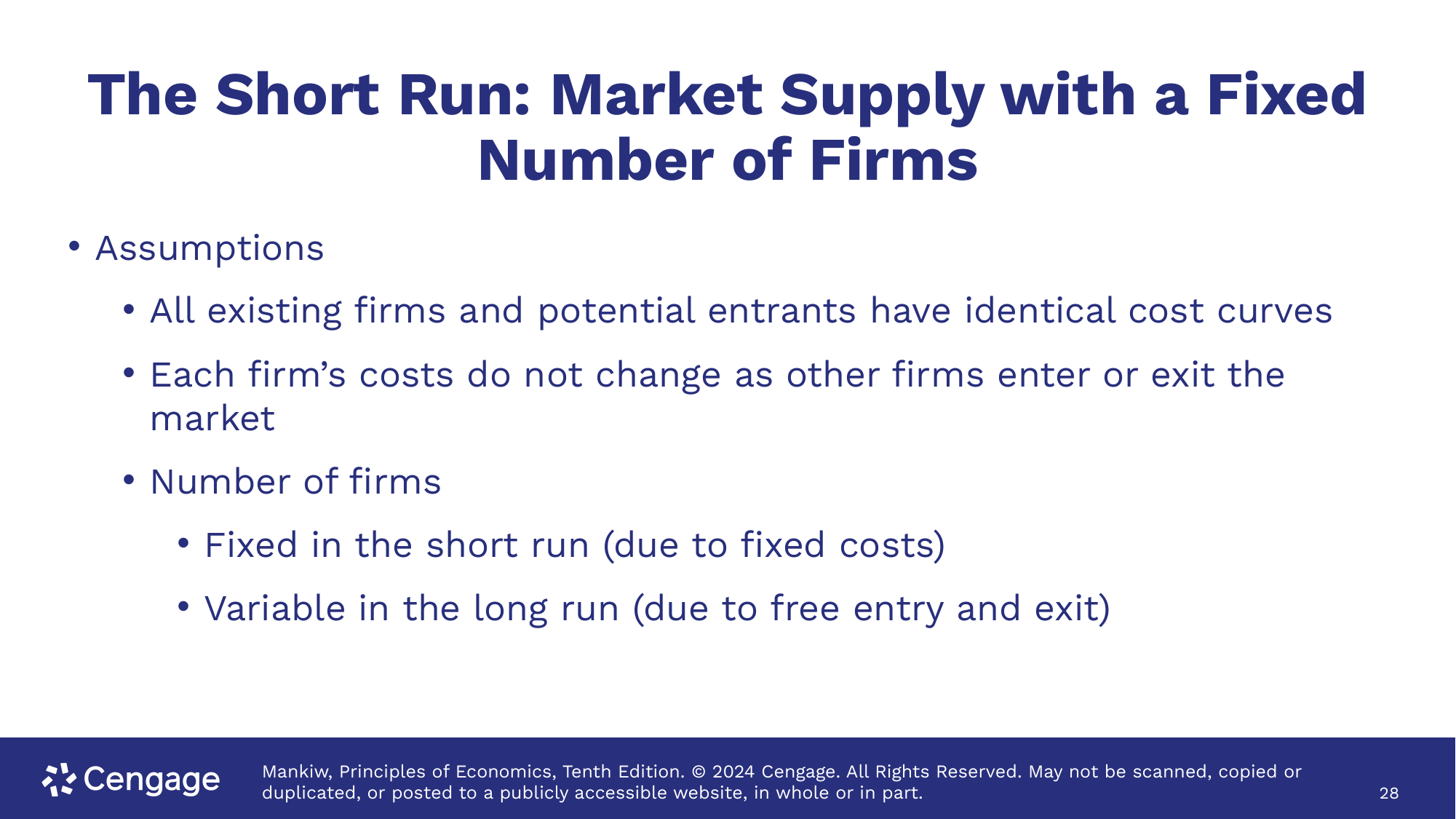

# The Short Run: Market Supply with a Fixed Number of Firms
Assumptions
All existing firms and potential entrants have identical cost curves
Each firm’s costs do not change as other firms enter or exit the market
Number of firms
Fixed in the short run (due to fixed costs)
Variable in the long run (due to free entry and exit)